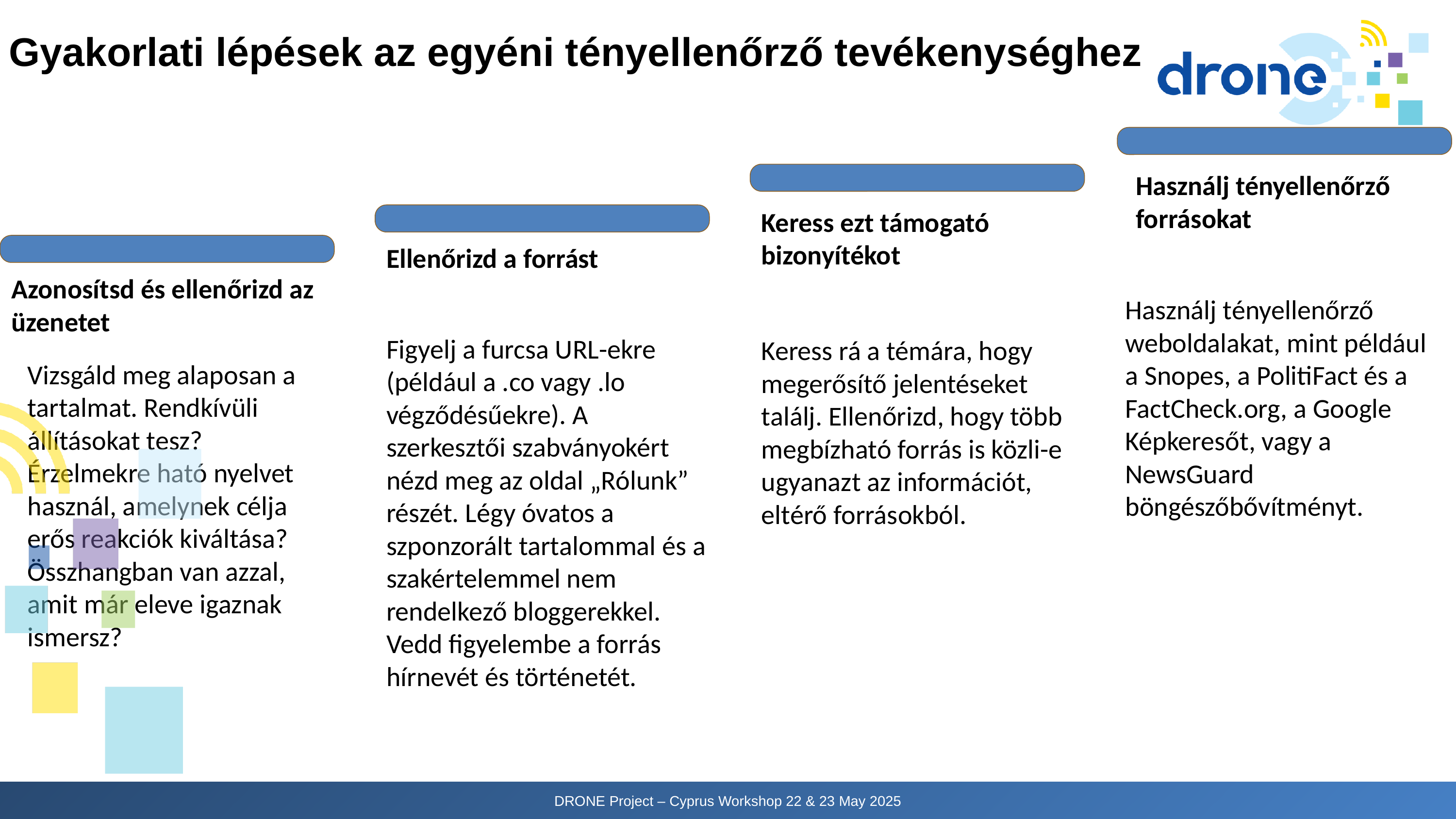

Gyakorlati lépések az egyéni tényellenőrző tevékenységhez

Használj tényellenőrző forrásokat
Keress ezt támogató bizonyítékot

Ellenőrizd a forrást
Azonosítsd és ellenőrizd az üzenetet
Használj tényellenőrző weboldalakat, mint például a Snopes, a PolitiFact és a FactCheck.org, a Google Képkeresőt, vagy a NewsGuard böngészőbővítményt.
Figyelj a furcsa URL-ekre (például a .co vagy .lo végződésűekre). A szerkesztői szabványokért nézd meg az oldal „Rólunk” részét. Légy óvatos a szponzorált tartalommal és a szakértelemmel nem rendelkező bloggerekkel. Vedd figyelembe a forrás hírnevét és történetét.
Keress rá a témára, hogy megerősítő jelentéseket találj. Ellenőrizd, hogy több megbízható forrás is közli-e ugyanazt az információt, eltérő forrásokból.
Vizsgáld meg alaposan a tartalmat. Rendkívüli állításokat tesz? Érzelmekre ható nyelvet használ, amelynek célja erős reakciók kiváltása? Összhangban van azzal, amit már eleve igaznak ismersz?

DRONE Project – Cyprus Workshop 22 & 23 May 2025